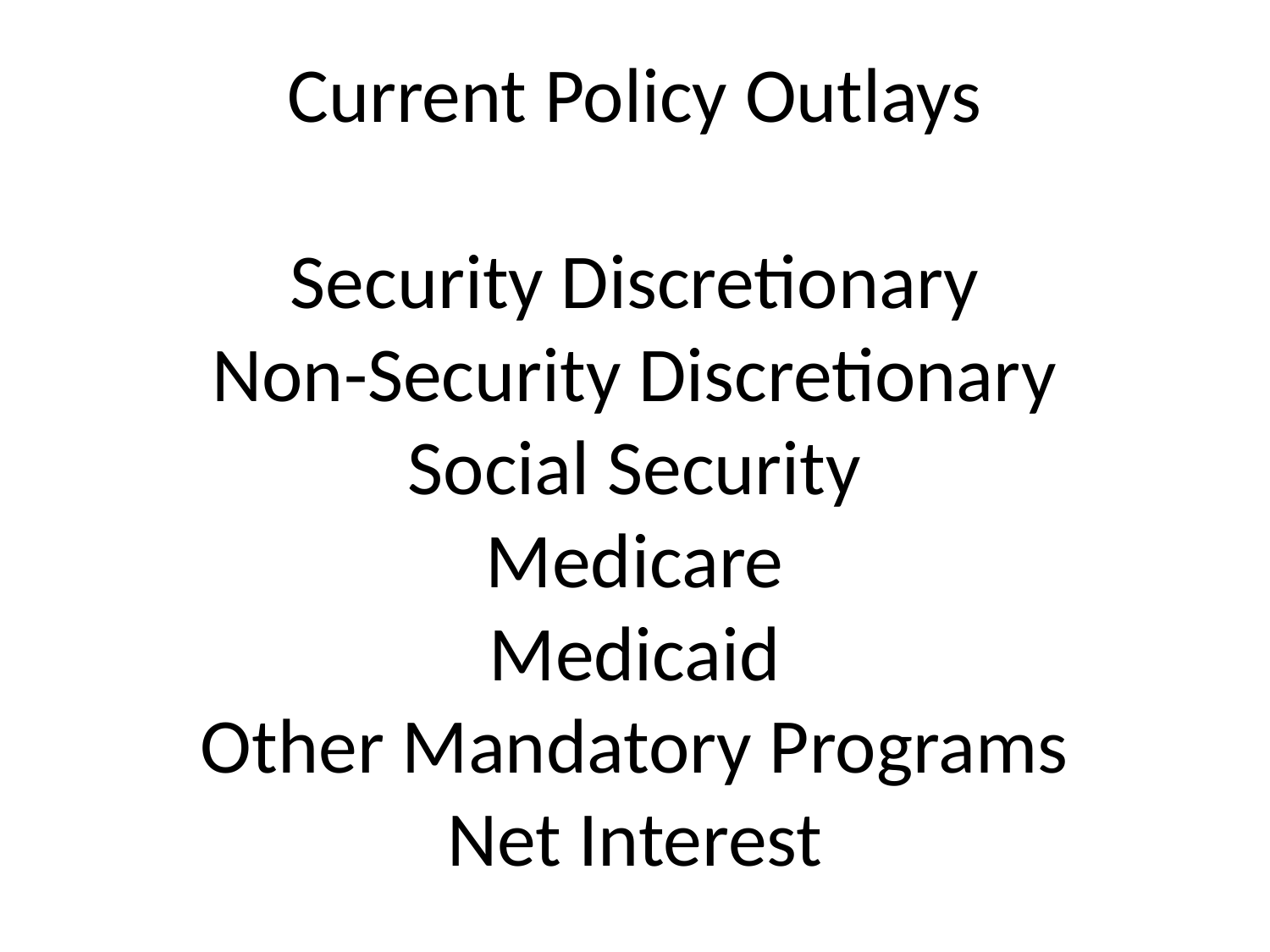

# Current Policy Outlays Security Discretionary Non-Security Discretionary Social Security Medicare Medicaid Other Mandatory Programs Net Interest